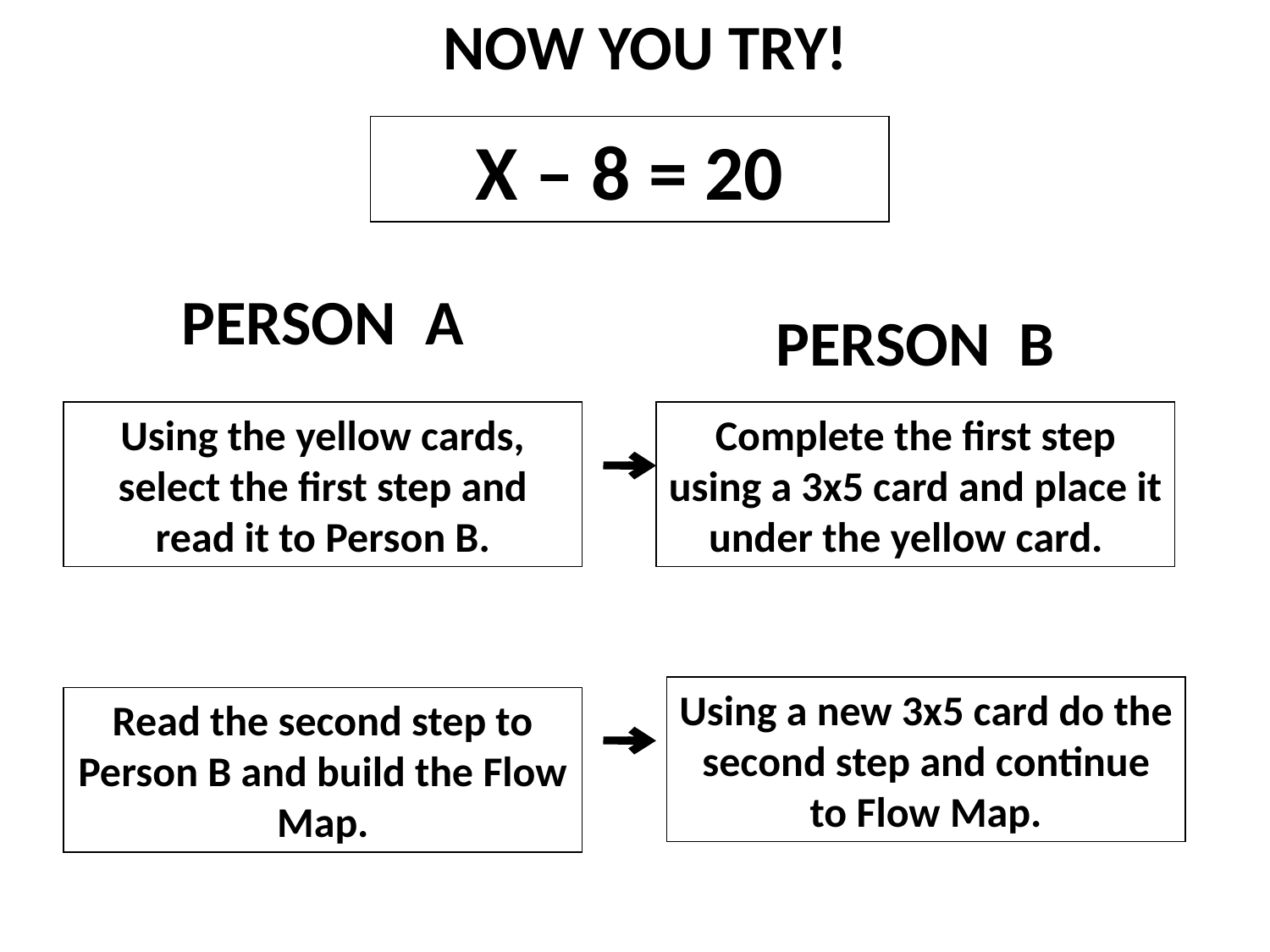

NOW YOU TRY!
X – 8 = 20
PERSON  A
PERSON  B
Using the yellow cards, select the first step and read it to Person B.
Complete the first step using a 3x5 card and place it under the yellow card.
Using a new 3x5 card do the second step and continue to Flow Map.
Read the second step to Person B and build the Flow Map.